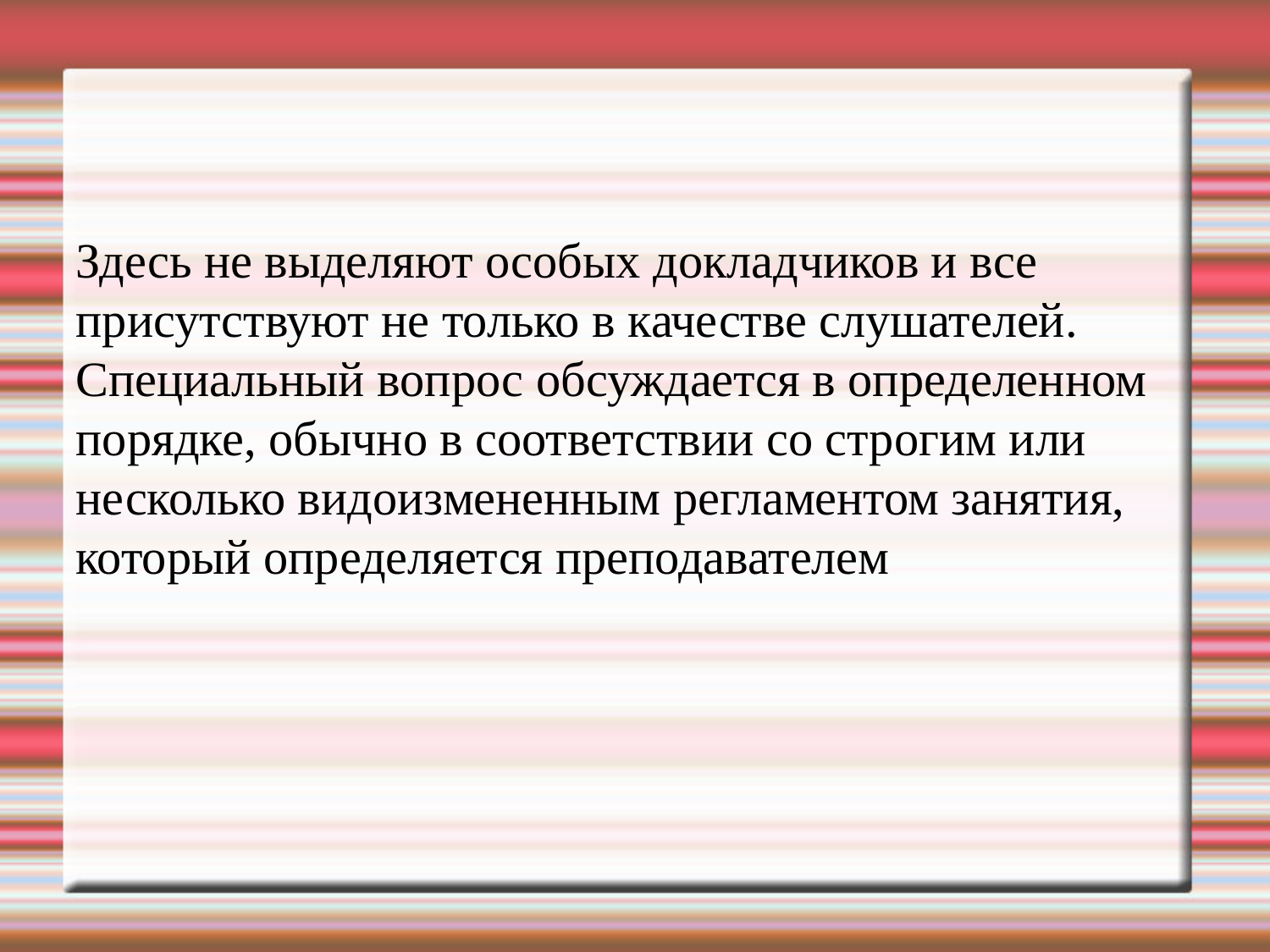

Здесь не выделяют особых докладчиков и все присутствуют не только в качестве слушателей. Специальный вопрос обсуждается в определенном порядке, обычно в соответствии со строгим или несколько видоизмененным регламентом занятия, который определяется преподавателем